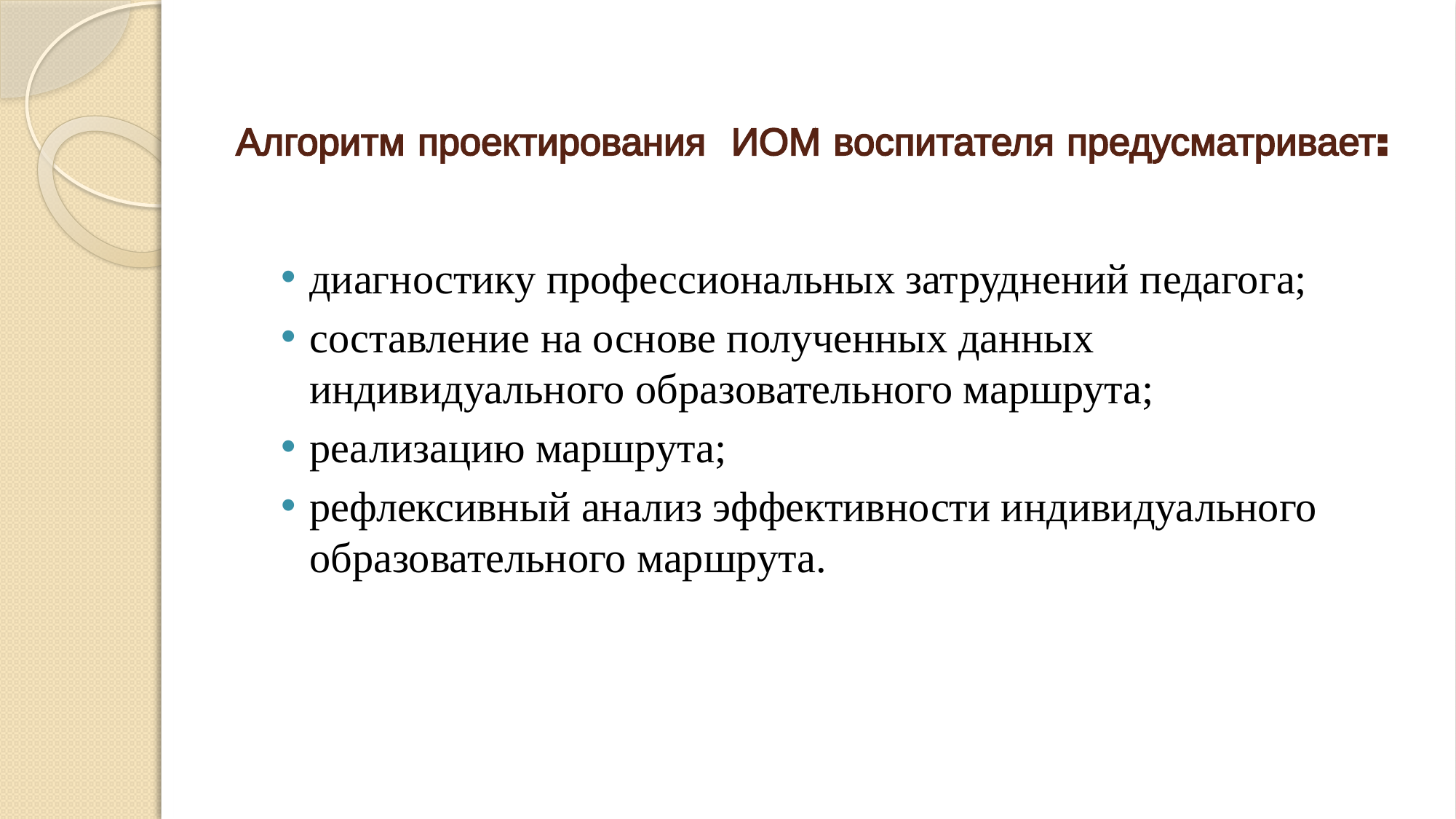

# Алгоритм проектирования  ИОМ воспитателя предусматривает:
диагностику профессиональных затруднений педагога;
составление на основе полученных данных индивидуального образовательного маршрута;
реализацию маршрута;
рефлексивный анализ эффективности индивидуального образовательного маршрута.